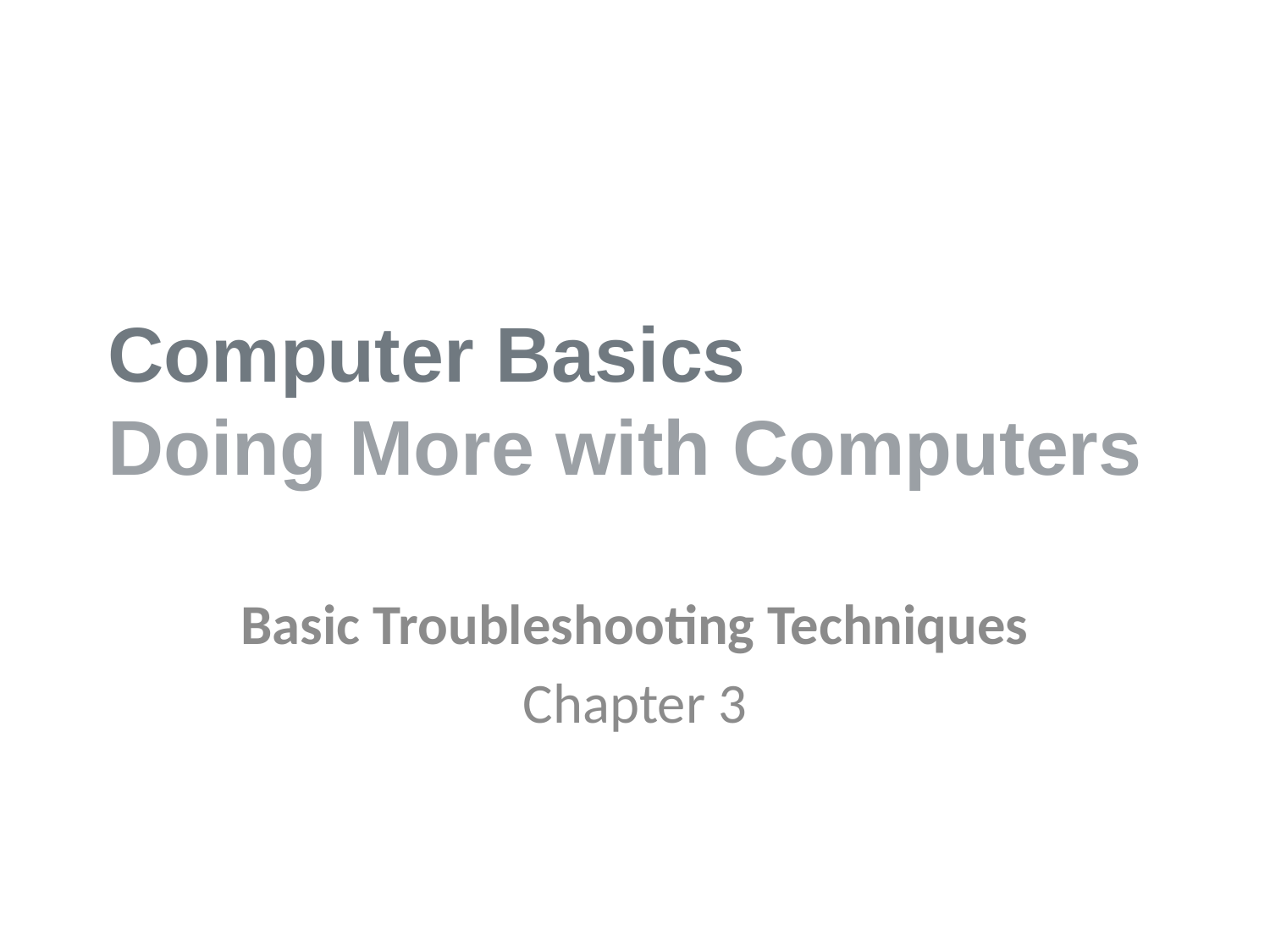

# Computer Basics Doing More with Computers
Basic Troubleshooting Techniques
Chapter 3